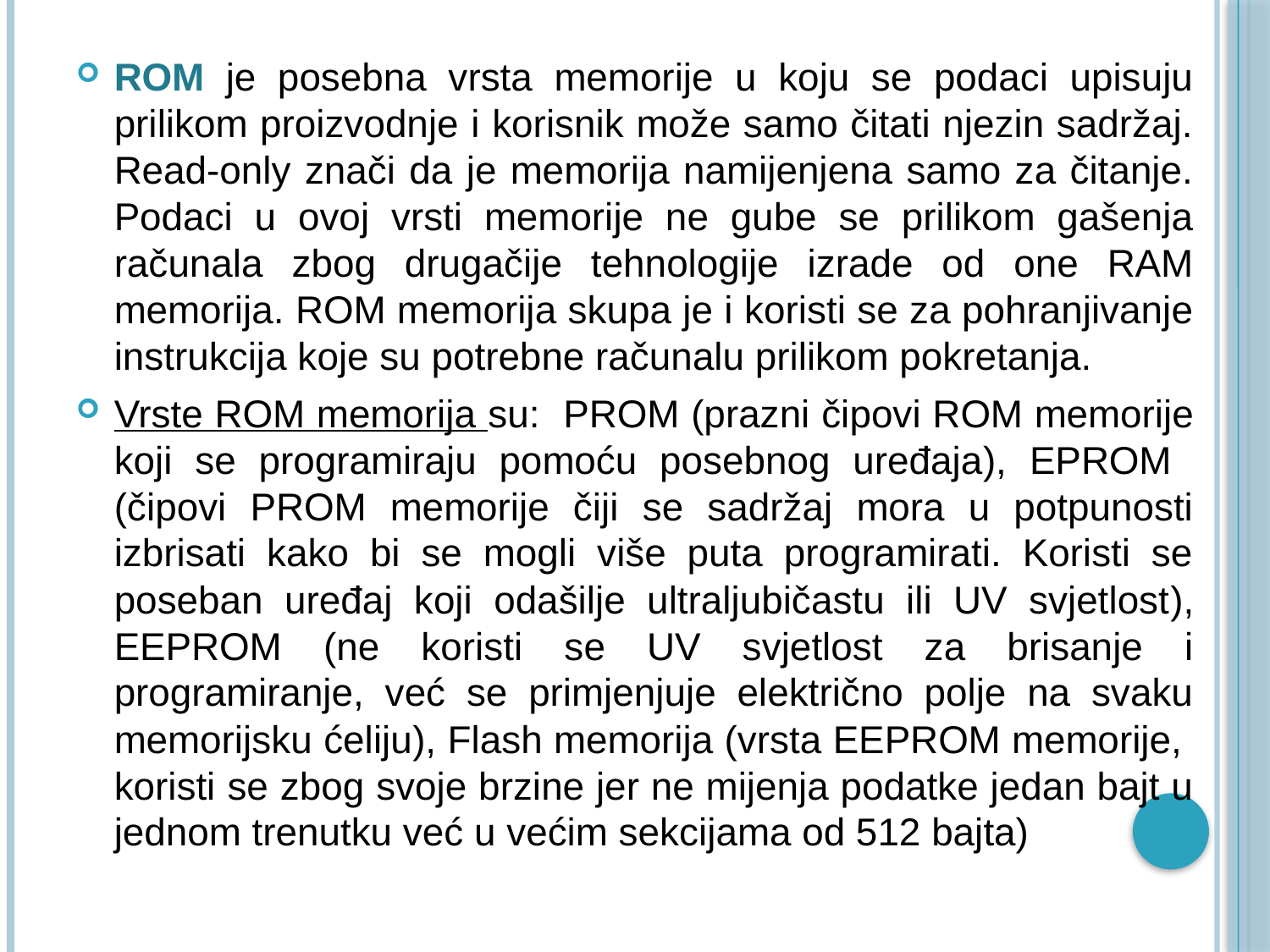

ROM je posebna vrsta memorije u koju se podaci upisuju prilikom proizvodnje i korisnik može samo čitati njezin sadržaj. Read-only znači da je memorija namijenjena samo za čitanje. Podaci u ovoj vrsti memorije ne gube se prilikom gašenja računala zbog drugačije tehnologije izrade od one RAM memorija. ROM memorija skupa je i koristi se za pohranjivanje instrukcija koje su potrebne računalu prilikom pokretanja.
Vrste ROM memorija su:  PROM (prazni čipovi ROM memorije koji se programiraju pomoću posebnog uređaja), EPROM  (čipovi PROM memorije čiji se sadržaj mora u potpunosti izbrisati kako bi se mogli više puta programirati. Koristi se poseban uređaj koji odašilje ultraljubičastu ili UV svjetlost), EEPROM (ne koristi se UV svjetlost za brisanje i programiranje, već se primjenjuje električno polje na svaku memorijsku ćeliju), Flash memorija (vrsta EEPROM memorije,  koristi se zbog svoje brzine jer ne mijenja podatke jedan bajt u jednom trenutku već u većim sekcijama od 512 bajta)